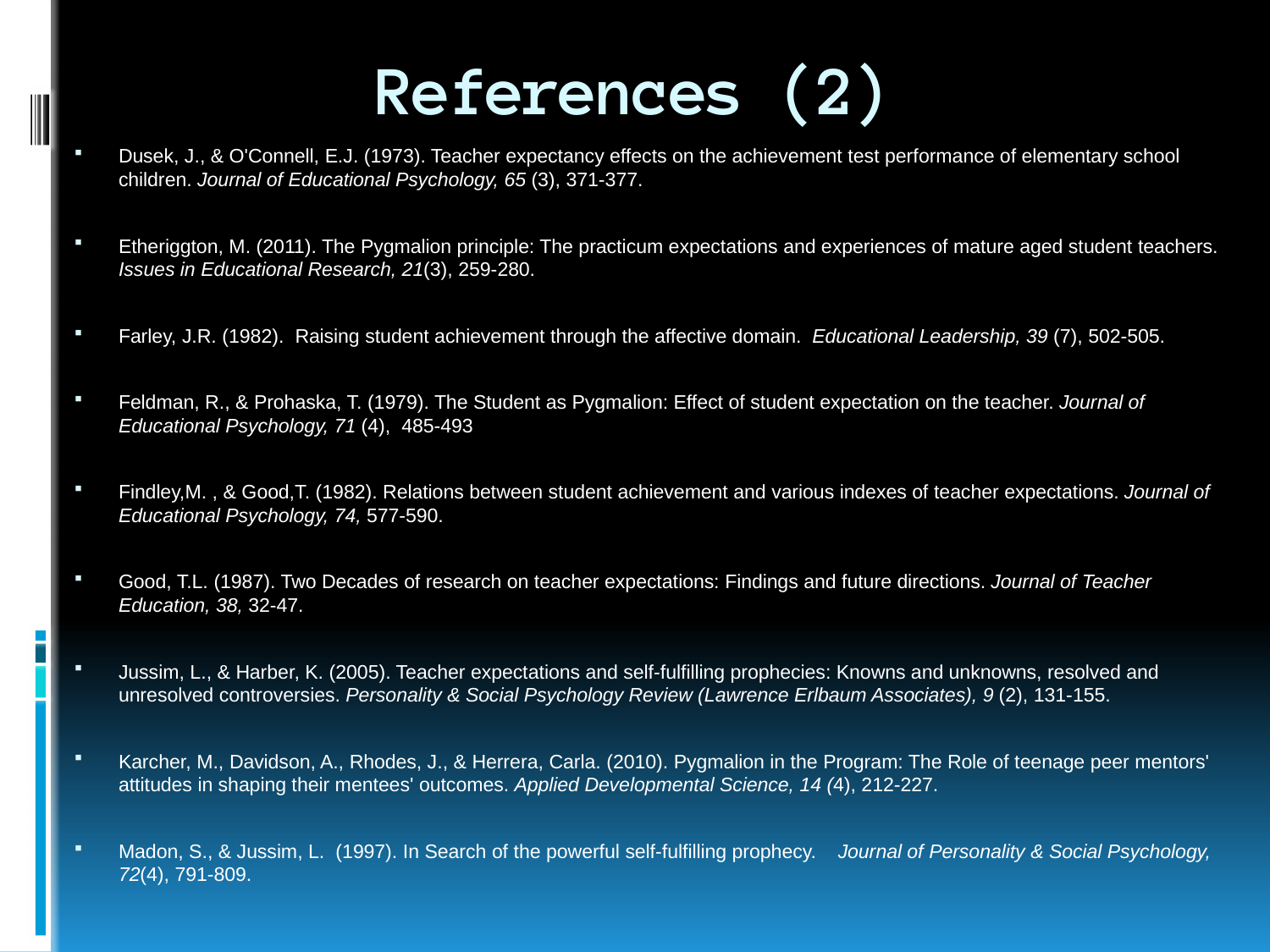

# References (2)
Dusek, J., & O'Connell, E.J. (1973). Teacher expectancy effects on the achievement test performance of elementary school children. Journal of Educational Psychology, 65 (3), 371-377.

Etheriggton, M. (2011). The Pygmalion principle: The practicum expectations and experiences of mature aged student teachers. Issues in Educational Research, 21(3), 259-280.

Farley, J.R. (1982).  Raising student achievement through the affective domain.  Educational Leadership, 39 (7), 502-505.

Feldman, R., & Prohaska, T. (1979). The Student as Pygmalion: Effect of student expectation on the teacher. Journal of Educational Psychology, 71 (4),  485-493

Findley,M. , & Good,T. (1982). Relations between student achievement and various indexes of teacher expectations. Journal of Educational Psychology, 74, 577-590.

Good, T.L. (1987). Two Decades of research on teacher expectations: Findings and future directions. Journal of Teacher Education, 38, 32-47.

Jussim, L., & Harber, K. (2005). Teacher expectations and self-fulfilling prophecies: Knowns and unknowns, resolved and unresolved controversies. Personality & Social Psychology Review (Lawrence Erlbaum Associates), 9 (2), 131-155.

Karcher, M., Davidson, A., Rhodes, J., & Herrera, Carla. (2010). Pygmalion in the Program: The Role of teenage peer mentors' attitudes in shaping their mentees' outcomes. Applied Developmental Science, 14 (4), 212-227.

Madon, S., & Jussim, L.  (1997). In Search of the powerful self-fulfilling prophecy.    Journal of Personality & Social Psychology, 72(4), 791-809.